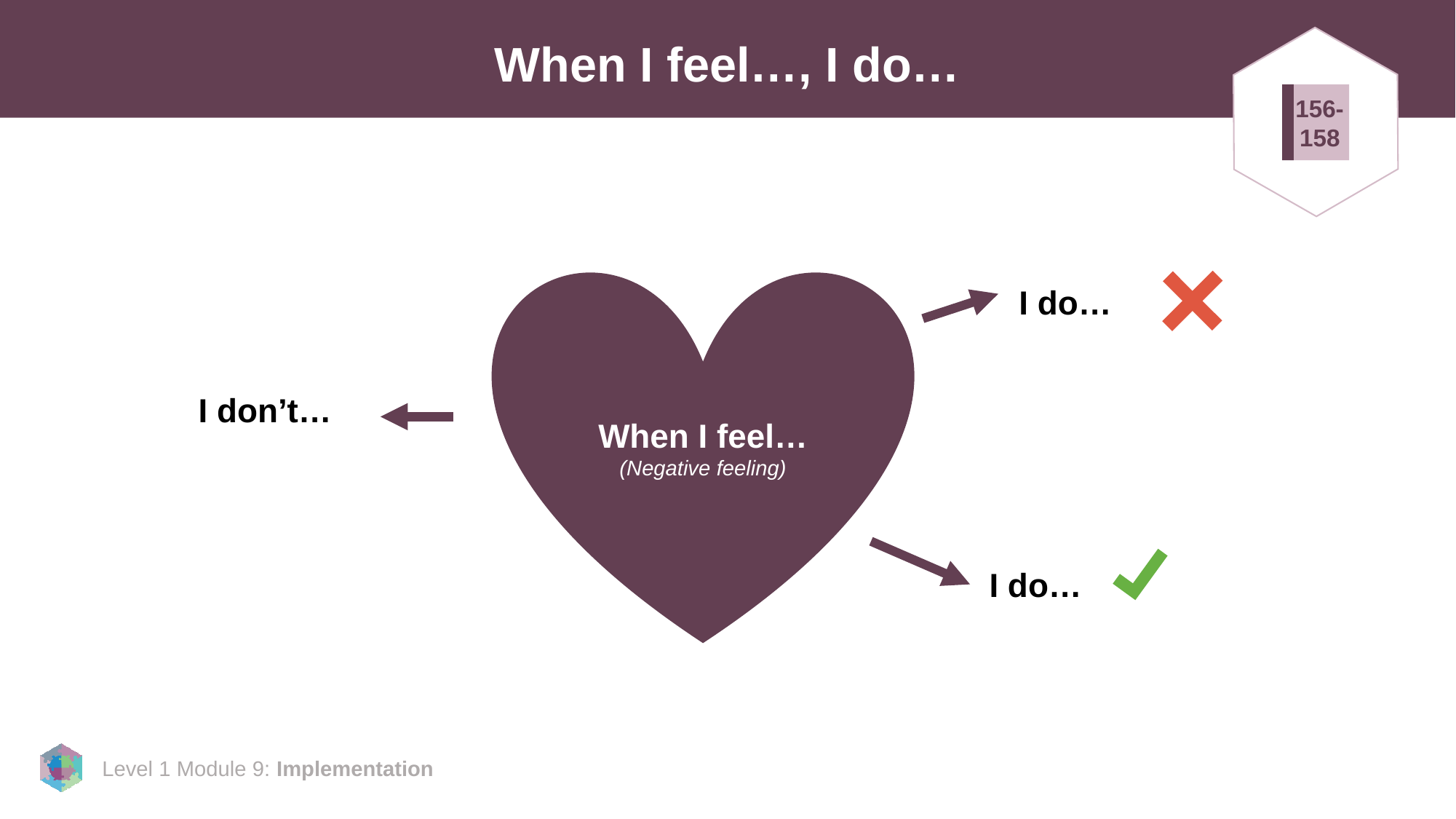

# When I feel…, I do…

156-
158

I do…
I don’t…
When I feel…
(Negative feeling)

I do…